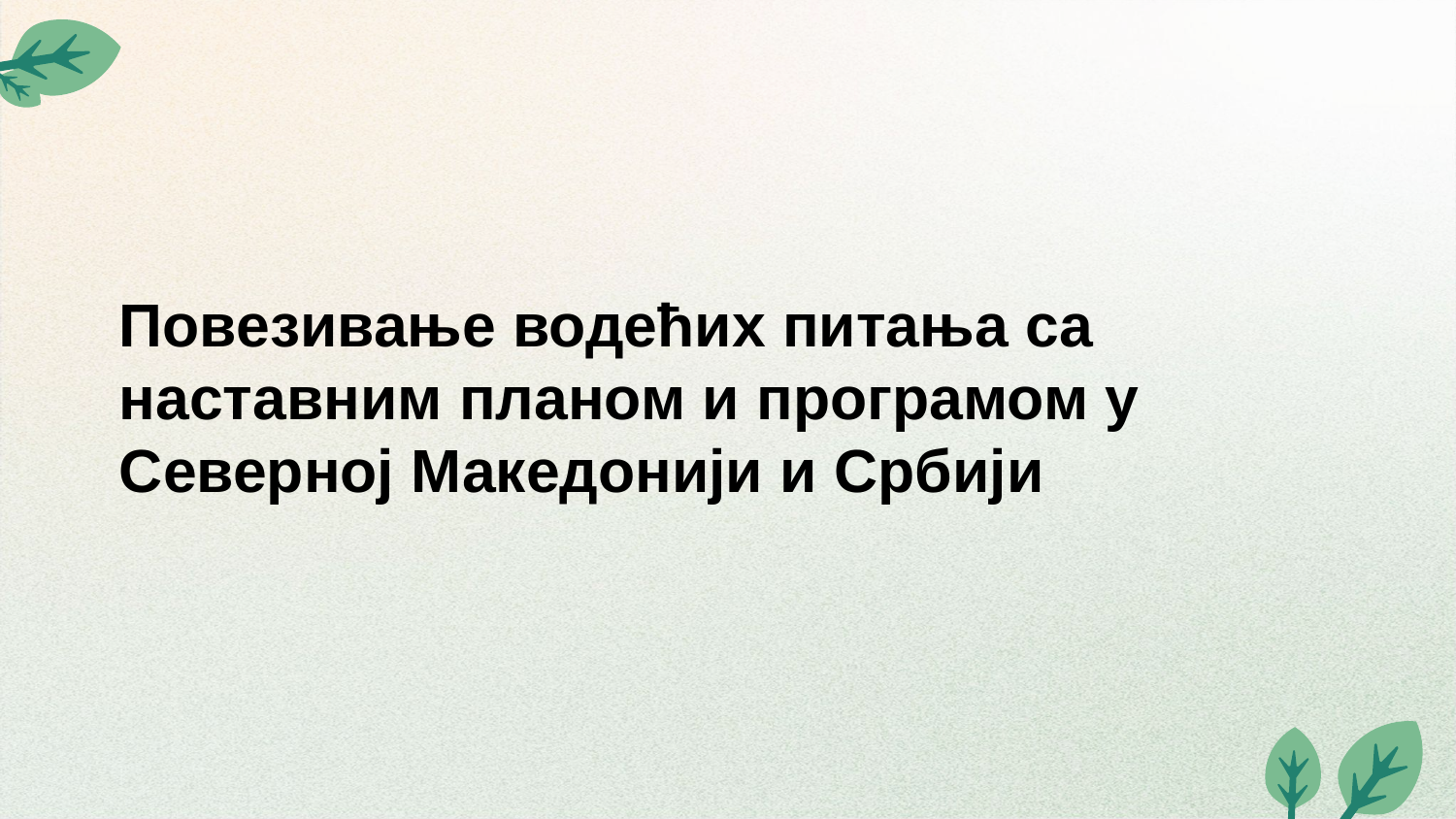

# Повезивање водећих питања са наставним планом и програмом у Северној Македонији и Србији